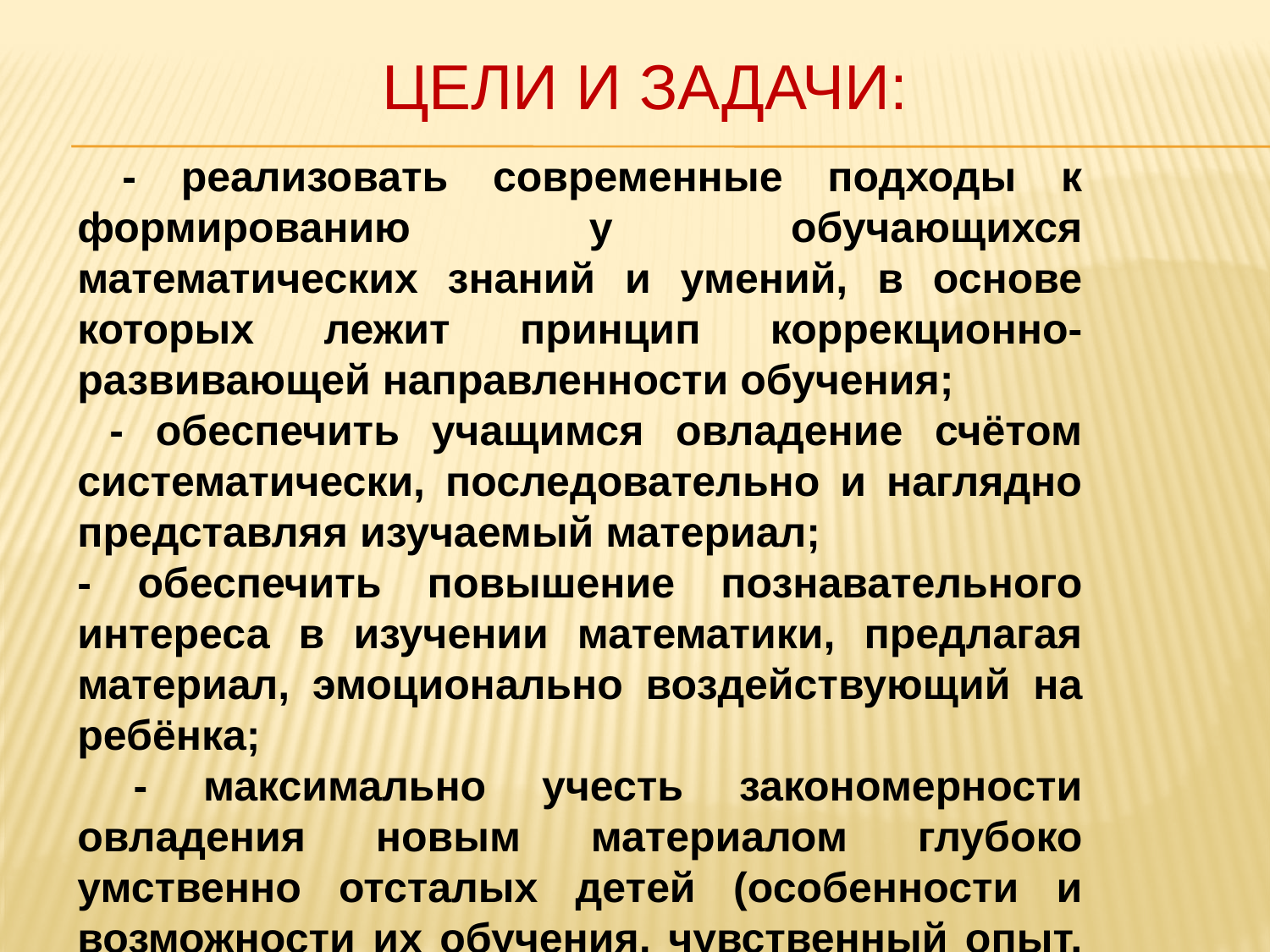

# Цели и Задачи:
 - реализовать современные подходы к формированию у обучающихся математических знаний и умений, в основе которых лежит принцип коррекционно-развивающей направленности обучения;
 - обеспечить учащимся овладение счётом систематически, последовательно и наглядно представляя изучаемый материал;
- обеспечить повышение познавательного интереса в изучении математики, предлагая материал, эмоционально воздействующий на ребёнка;
 - максимально учесть закономерности овладения новым материалом глубоко умственно отсталых детей (особенности и возможности их обучения, чувственный опыт, сюжеты и ассоциации).